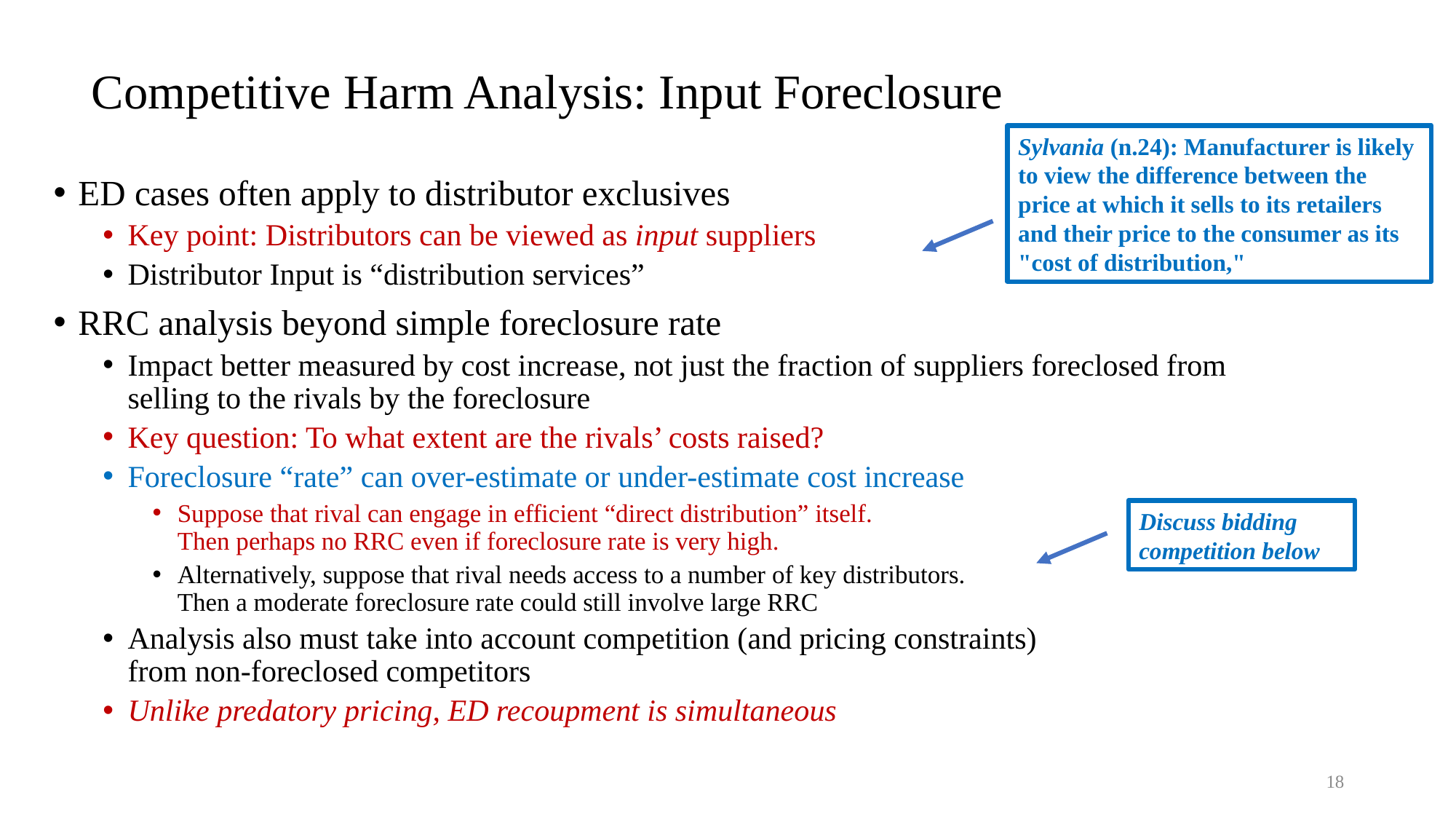

# Competitive Harm Analysis: Input Foreclosure
Sylvania (n.24): Manufacturer is likely to view the difference between the price at which it sells to its retailers and their price to the consumer as its "cost of distribution,"
ED cases often apply to distributor exclusives
Key point: Distributors can be viewed as input suppliers
Distributor Input is “distribution services”
RRC analysis beyond simple foreclosure rate
Impact better measured by cost increase, not just the fraction of suppliers foreclosed from selling to the rivals by the foreclosure
Key question: To what extent are the rivals’ costs raised?
Foreclosure “rate” can over-estimate or under-estimate cost increase
Suppose that rival can engage in efficient “direct distribution” itself.
Then perhaps no RRC even if foreclosure rate is very high.
Alternatively, suppose that rival needs access to a number of key distributors.
Then a moderate foreclosure rate could still involve large RRC
Analysis also must take into account competition (and pricing constraints)
from non-foreclosed competitors
Unlike predatory pricing, ED recoupment is simultaneous
Discuss bidding
competition below
18